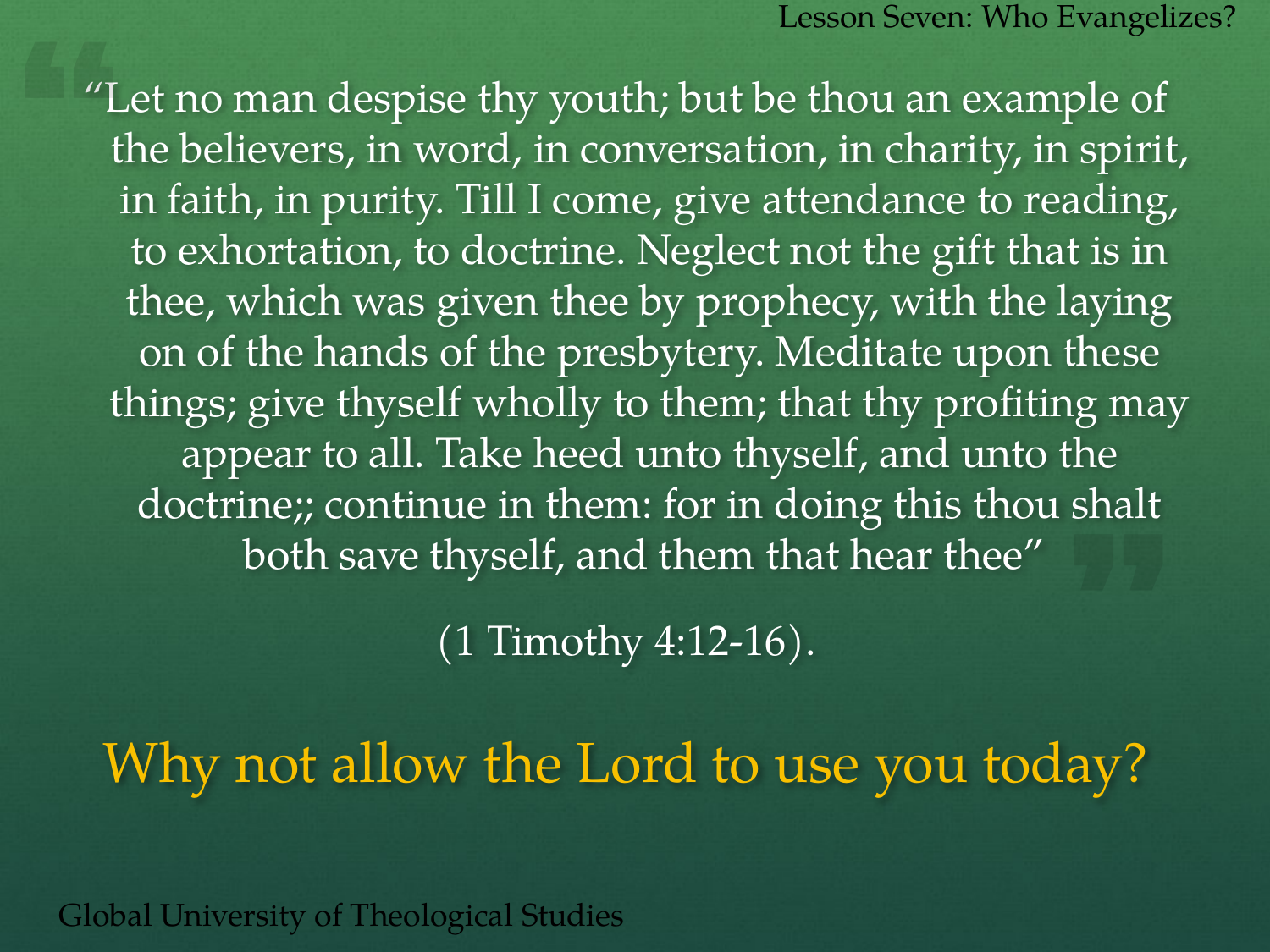

Lesson Seven: Who Evangelizes?

“
“Let no man despise thy youth; but be thou an example of the believers, in word, in conversation, in charity, in spirit, in faith, in purity. Till I come, give attendance to reading, to exhortation, to doctrine. Neglect not the gift that is in thee, which was given thee by prophecy, with the laying on of the hands of the presbytery. Meditate upon these things; give thyself wholly to them; that thy profiting may appear to all. Take heed unto thyself, and unto the doctrine;; continue in them: for in doing this thou shalt both save thyself, and them that hear thee”
(1 Timothy 4:12-16).
“
Why not allow the Lord to use you today?
Global University of Theological Studies